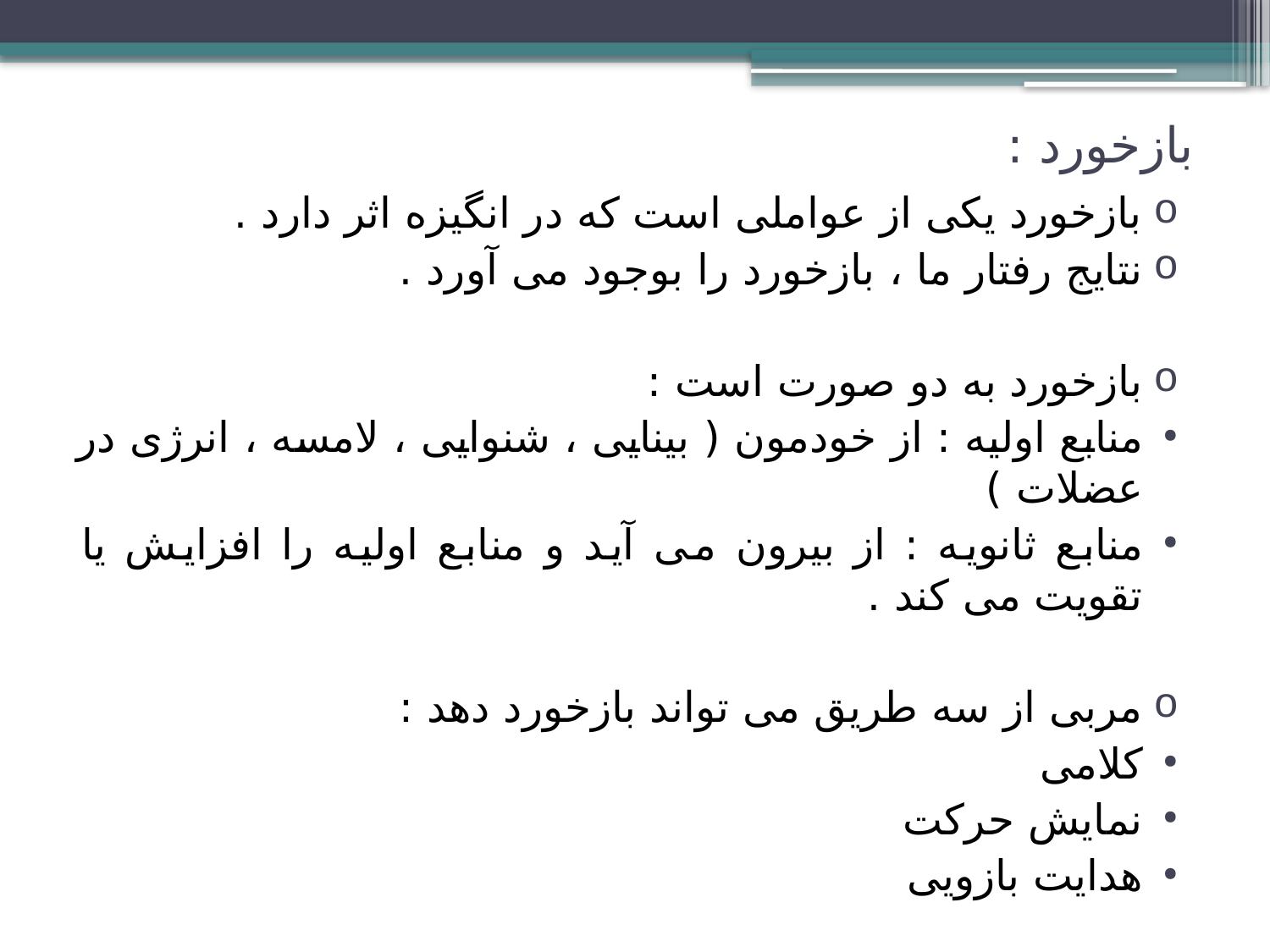

# بازخورد :
بازخورد یکی از عواملی است که در انگیزه اثر دارد .
نتایج رفتار ما ، بازخورد را بوجود می آورد .

بازخورد به دو صورت است :
منابع اولیه : از خودمون ( بینایی ، شنوایی ، لامسه ، انرژی در عضلات )
منابع ثانویه : از بیرون می آید و منابع اولیه را افزایش یا تقویت می کند .

مربی از سه طریق می تواند بازخورد دهد :
کلامی
نمایش حرکت
هدایت بازویی